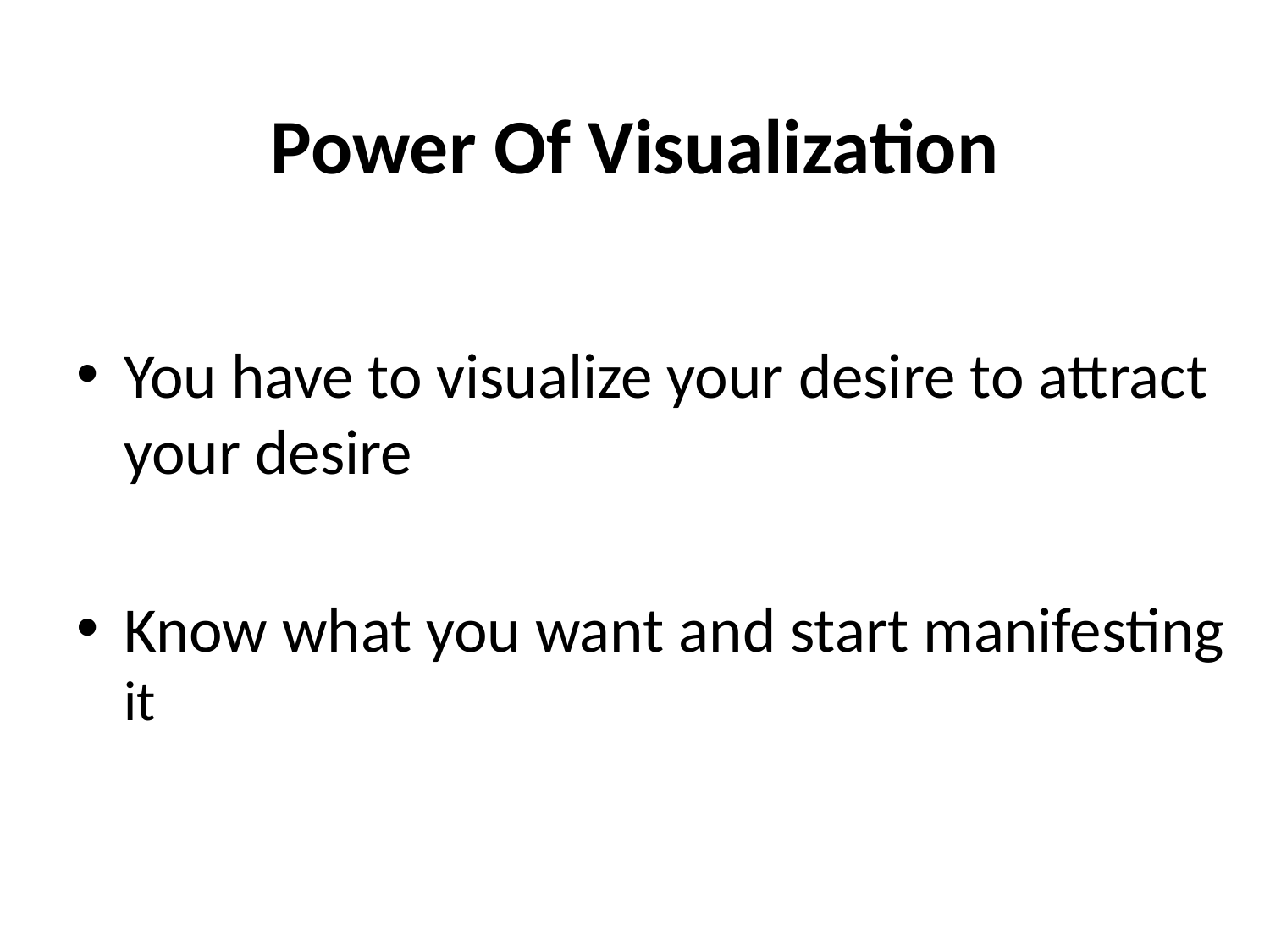

# Power Of Visualization
You have to visualize your desire to attract your desire

Know what you want and start manifesting it